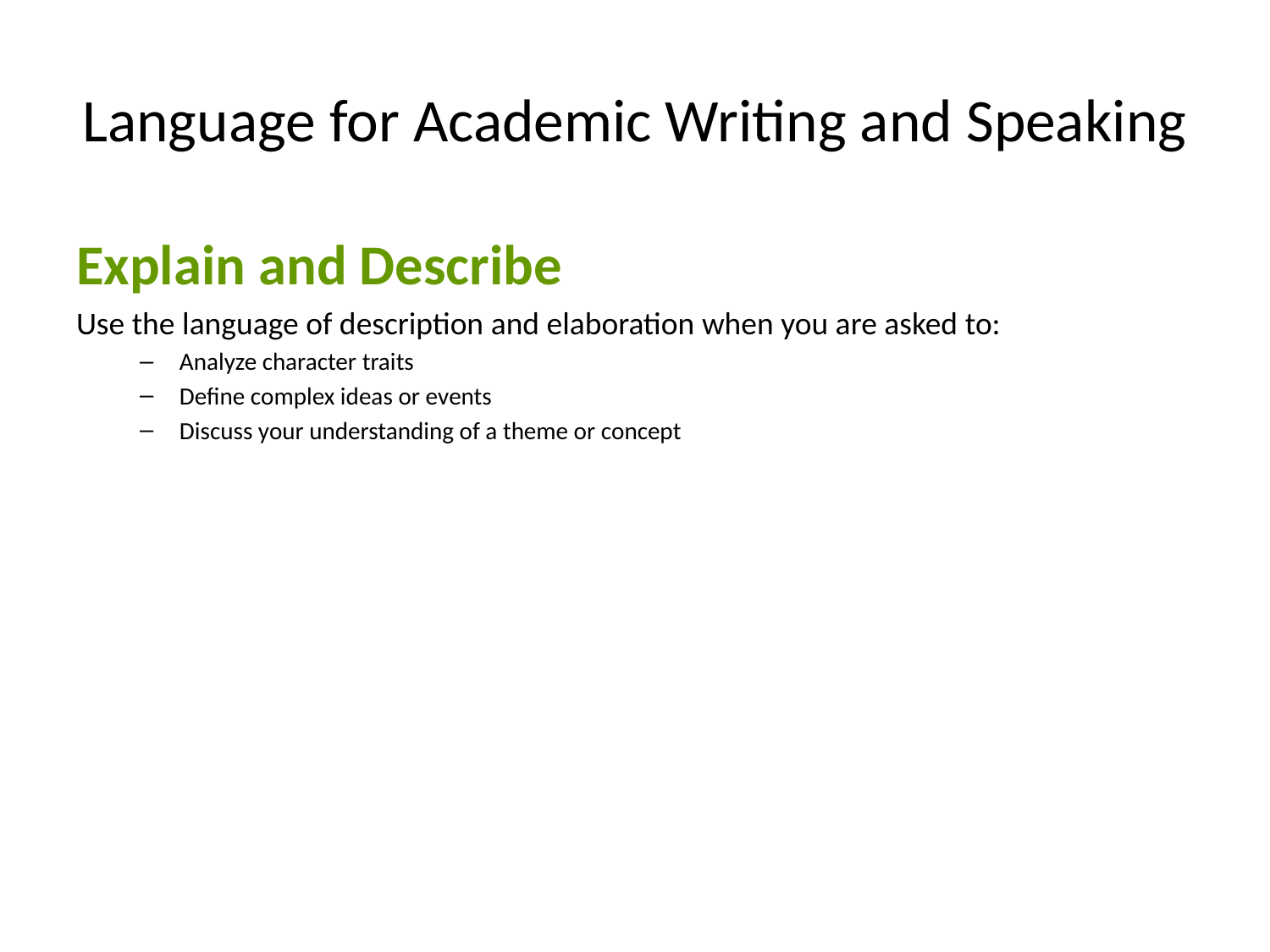

# Language for Academic Writing and Speaking
Explain and Describe
Use the language of description and elaboration when you are asked to:
Analyze character traits
Define complex ideas or events
Discuss your understanding of a theme or concept